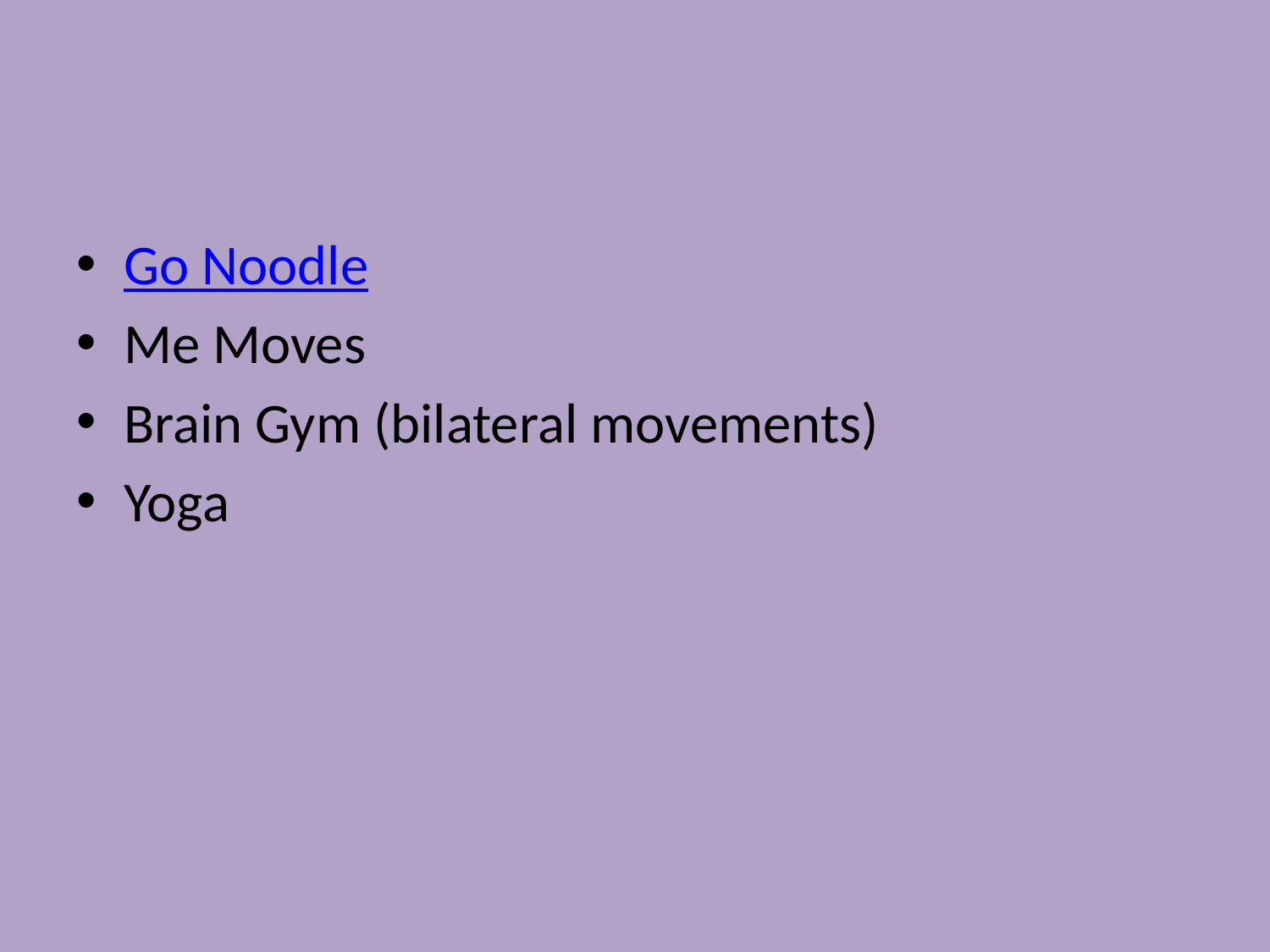

#
Go Noodle
Me Moves
Brain Gym (bilateral movements)
Yoga